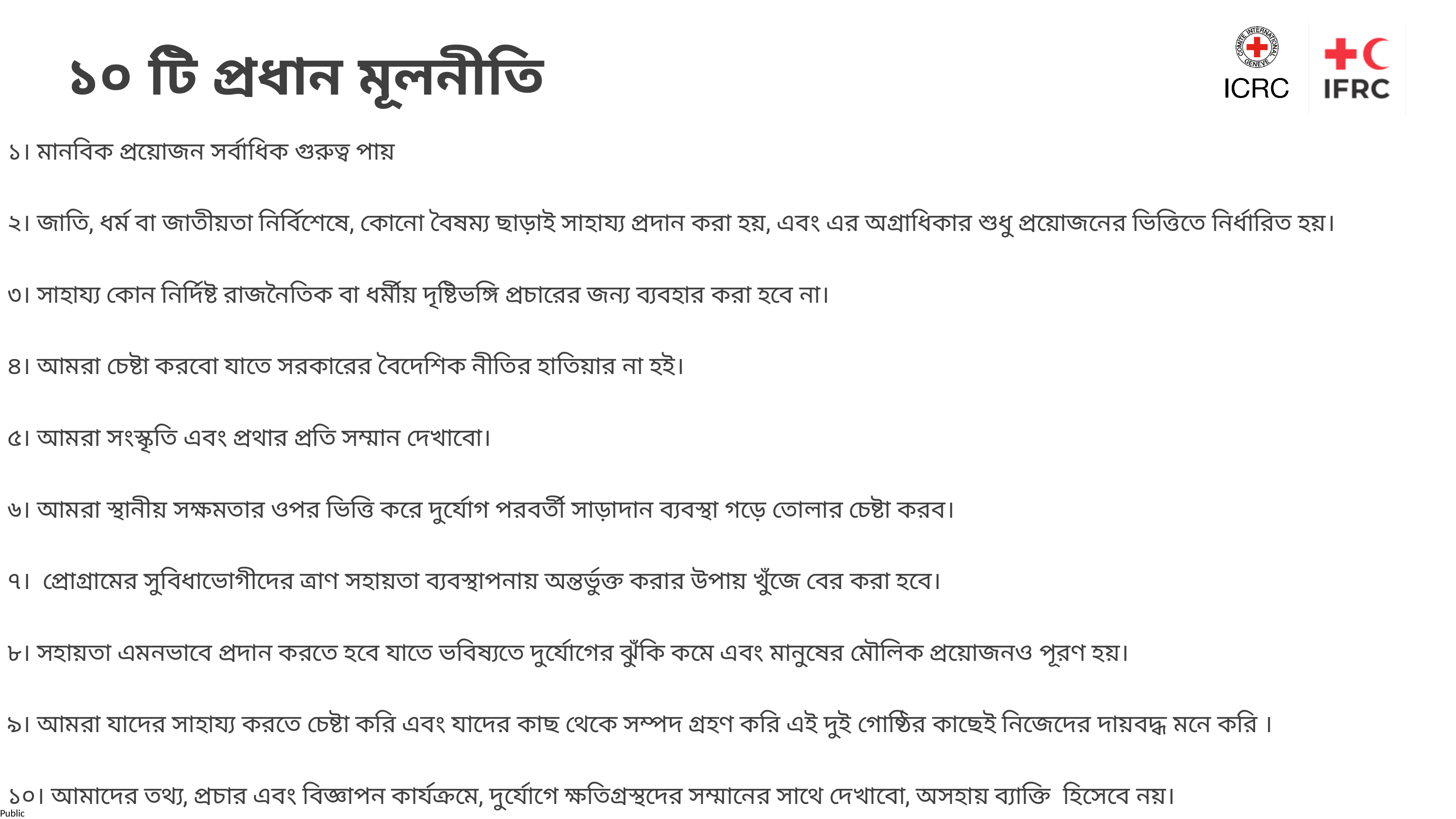

১০ টি প্রধান মূলনীতি
১। মানবিক প্রয়োজন সর্বাধিক গুরুত্ব পায়
২। জাতি, ধর্ম বা জাতীয়তা নির্বিশেষে, কোনো বৈষম্য ছাড়াই সাহায্য প্রদান করা হয়, এবং এর অগ্রাধিকার শুধু প্রয়োজনের ভিত্তিতে নির্ধারিত হয়।
৩। সাহায্য কোন নির্দিষ্ট রাজনৈতিক বা ধর্মীয় দৃষ্টিভঙ্গি প্রচারের জন্য ব্যবহার করা হবে না।
৪। আমরা চেষ্টা করবো যাতে সরকারের বৈদেশিক নীতির হাতিয়ার না হই।
৫। আমরা সংস্কৃতি এবং প্রথার প্রতি সম্মান দেখাবো।
৬। আমরা স্থানীয় সক্ষমতার ওপর ভিত্তি করে দুর্যোগ পরবর্তী সাড়াদান ব্যবস্থা গড়ে তোলার চেষ্টা করব।
৭।  প্রোগ্রামের সুবিধাভোগীদের ত্রাণ সহায়তা ব্যবস্থাপনায় অন্তর্ভুক্ত করার উপায় খুঁজে বের করা হবে।
৮। সহায়তা এমনভাবে প্রদান করতে হবে যাতে ভবিষ্যতে দুর্যোগের ঝুঁকি কমে এবং মানুষের মৌলিক প্রয়োজনও পূরণ হয়।
৯। আমরা যাদের সাহায্য করতে চেষ্টা করি এবং যাদের কাছ থেকে সম্পদ গ্রহণ করি এই দুই গোষ্ঠির কাছেই নিজেদের দায়বদ্ধ মনে করি ।
১০। আমাদের তথ্য, প্রচার এবং বিজ্ঞাপন কার্যক্রমে, দুর্যোগে ক্ষতিগ্রস্থদের সম্মানের সাথে দেখাবো, অসহায় ব্যাক্তি  হিসেবে নয়।